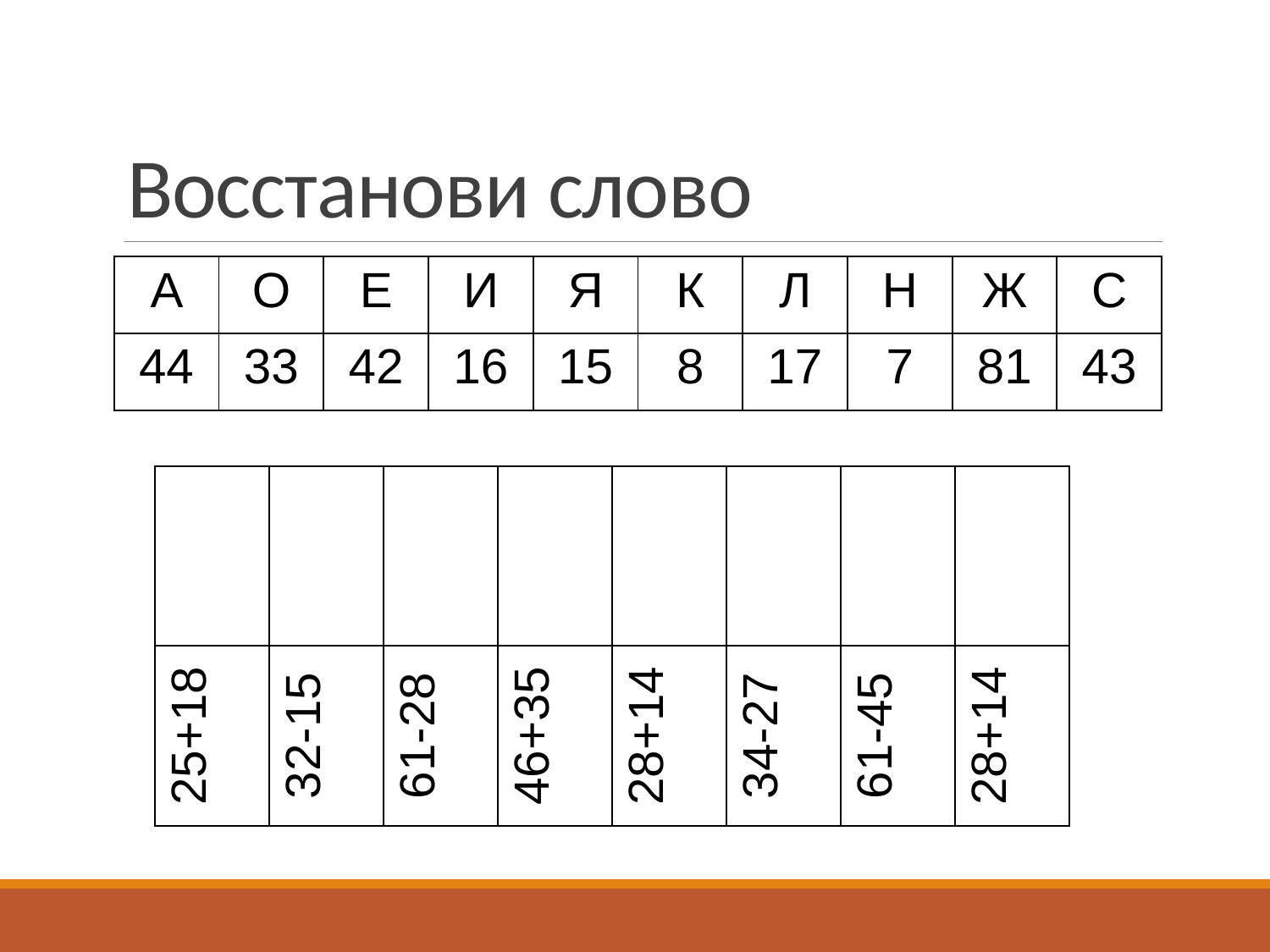

# Восстанови слово
| А | О | Е | И | Я | К | Л | Н | Ж | С |
| --- | --- | --- | --- | --- | --- | --- | --- | --- | --- |
| 44 | 33 | 42 | 16 | 15 | 8 | 17 | 7 | 81 | 43 |
|  |  |  |  |  |  |  |  |
| --- | --- | --- | --- | --- | --- | --- | --- |
| 25+18 | 32-15 | 61-28 | 46+35 | 28+14 | 34-27 | 61-45 | 28+14 |